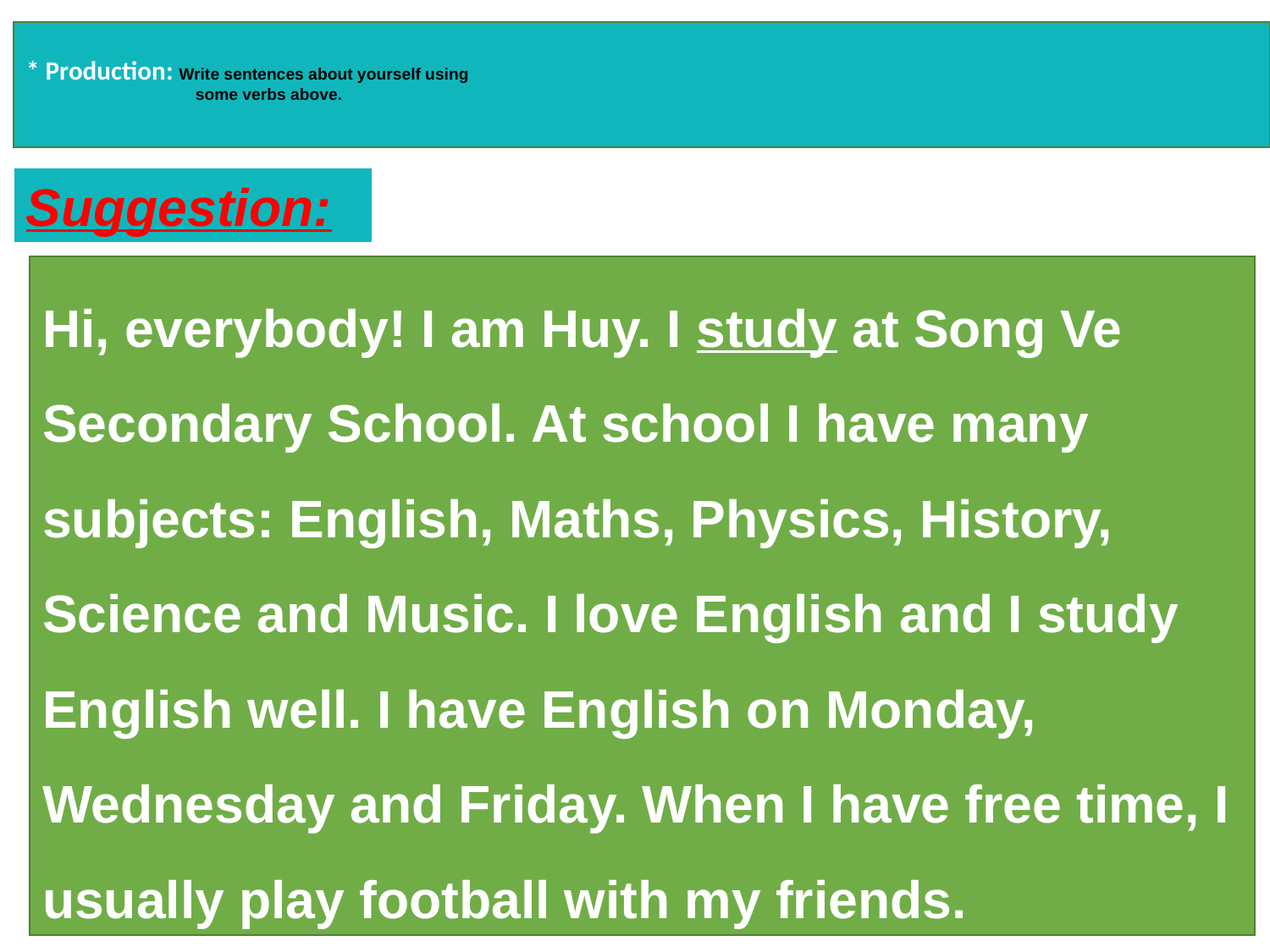

# * Production: Write sentences about yourself using some verbs above.
Suggestion:

Hi, everybody! I am Huy. I study at Song Ve Secondary School. At school I have many subjects: English, Maths, Physics, History, Science and Music. I love English and I study English well. I have English on Monday, Wednesday and Friday. When I have free time, I usually play football with my friends.